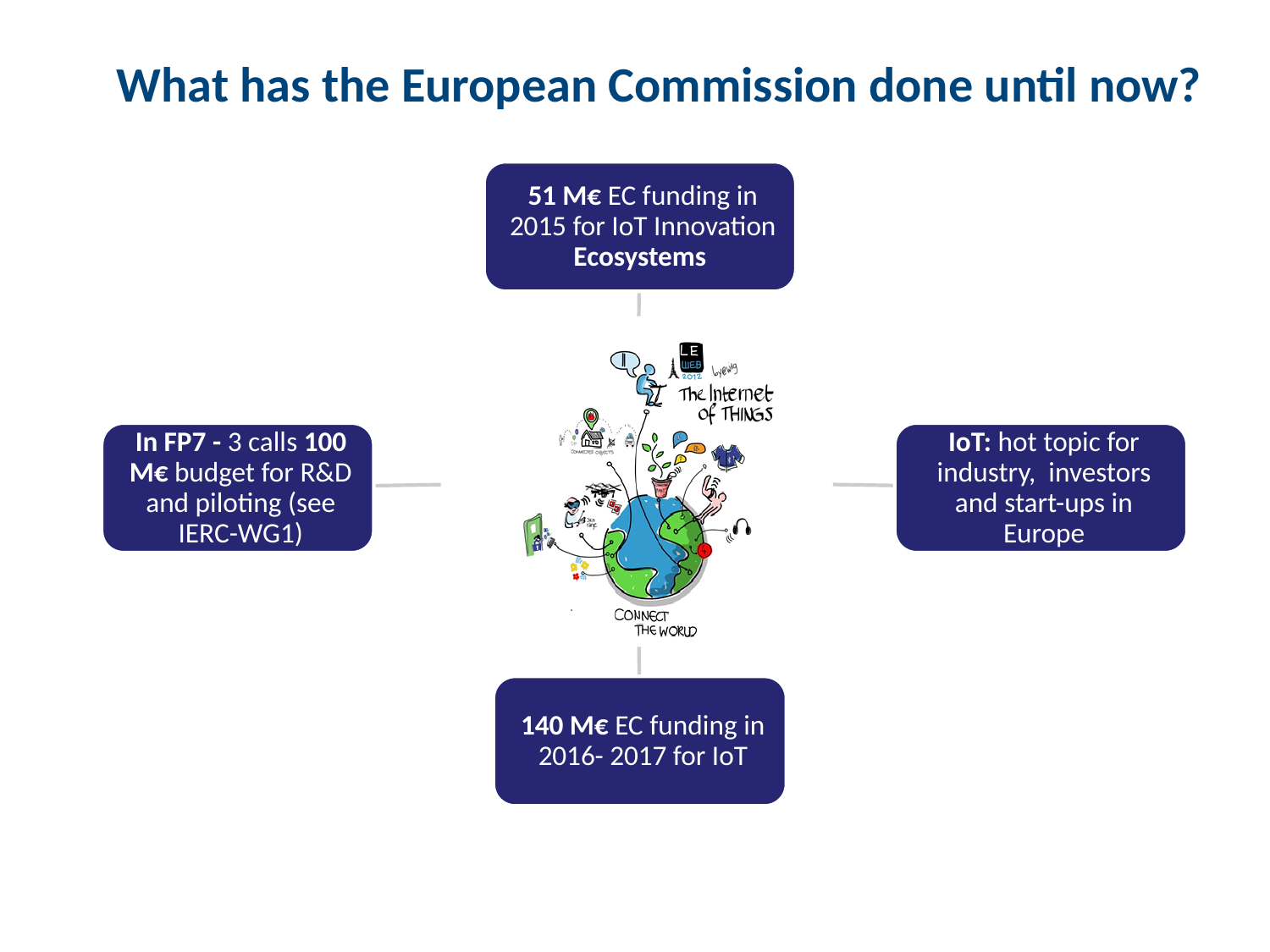

What has the European Commission done until now?

51 M€ EC funding in 2015 for IoT Innovation Ecosystems
IoT: hot topic for industry,  investors and start-ups in Europe
140 M€ EC funding in 2016- 2017 for IoT
In FP7 - 3 calls 100 M€ budget for R&D and piloting (see IERC-WG1)
26